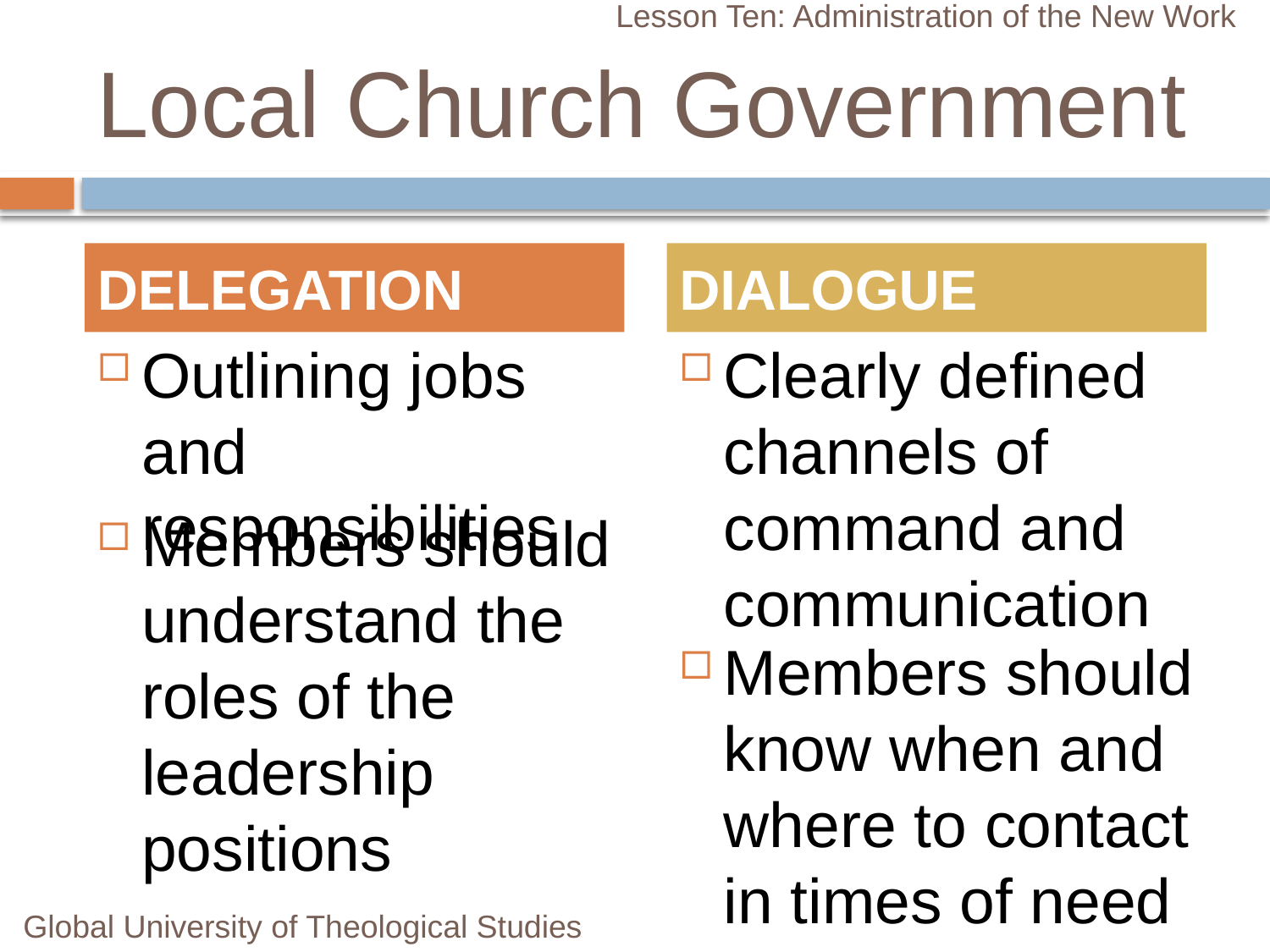

Lesson Ten: Administration of the New Work
# Local Church Government
DELEGATION
DIALOGUE
Outlining jobs and responsibilities
Clearly defined channels of command and communication
Members should understand the roles of the leadership positions
Members should know when and where to contact in times of need
Global University of Theological Studies